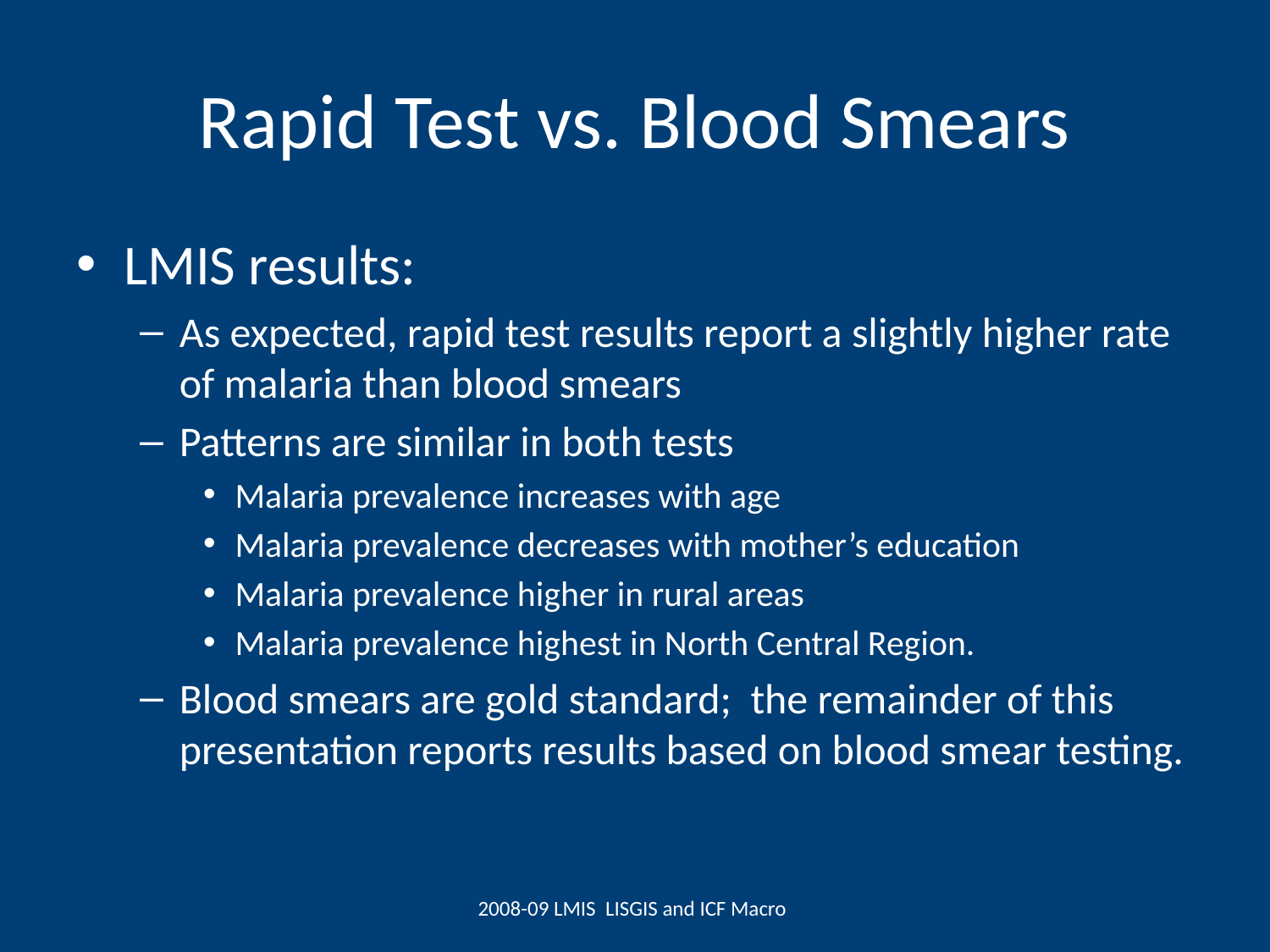

# Rapid Test vs. Blood Smears
LMIS results:
As expected, rapid test results report a slightly higher rate of malaria than blood smears
Patterns are similar in both tests
Malaria prevalence increases with age
Malaria prevalence decreases with mother’s education
Malaria prevalence higher in rural areas
Malaria prevalence highest in North Central Region.
Blood smears are gold standard;  the remainder of this presentation reports results based on blood smear testing.

2008-09 LMIS  LISGIS and ICF Macro